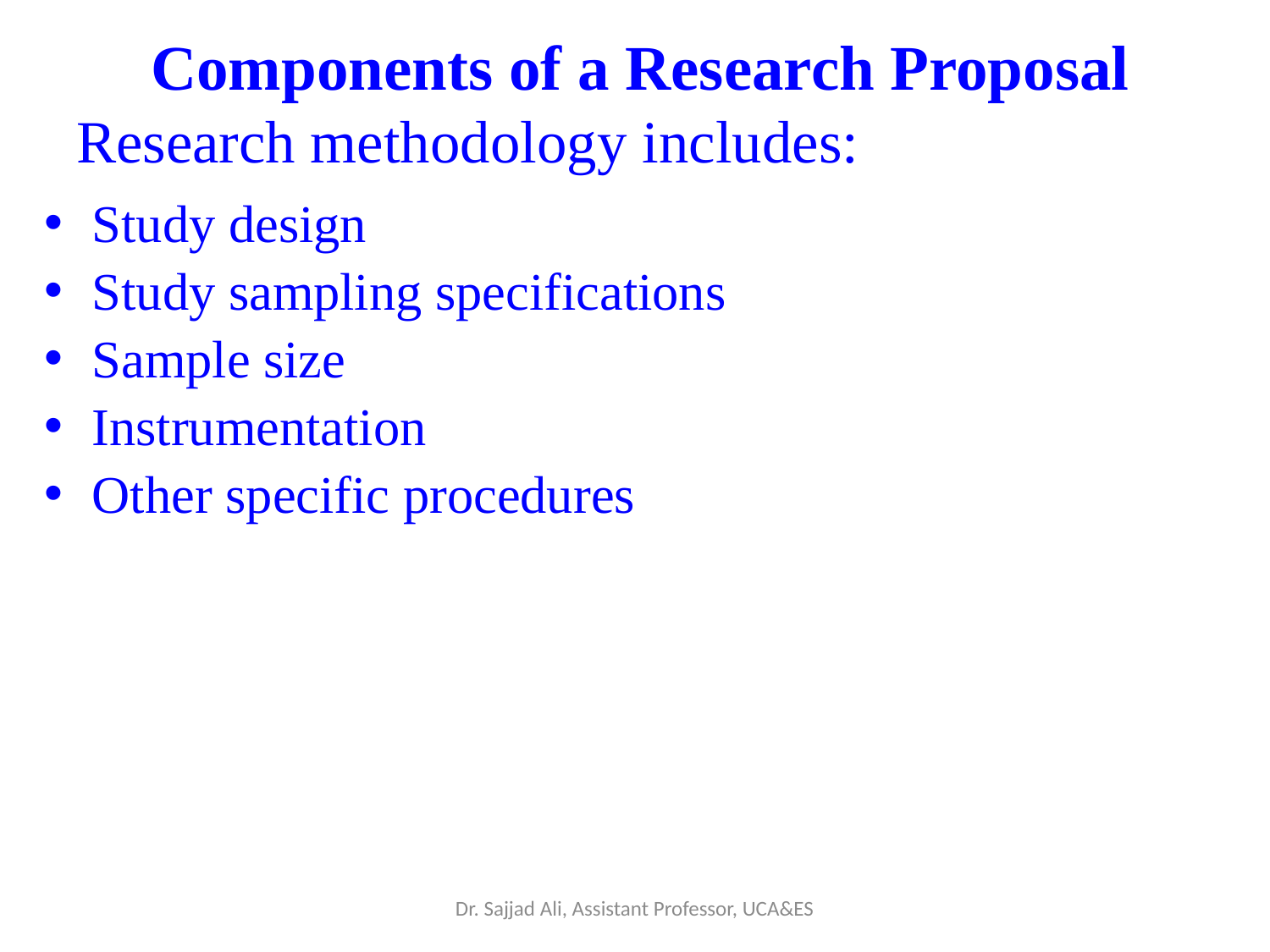

Components of a Research Proposal
# Research methodology includes:
Study design
Study sampling specifications
Sample size
Instrumentation
Other specific procedures
Dr. Sajjad Ali, Assistant Professor, UCA&ES